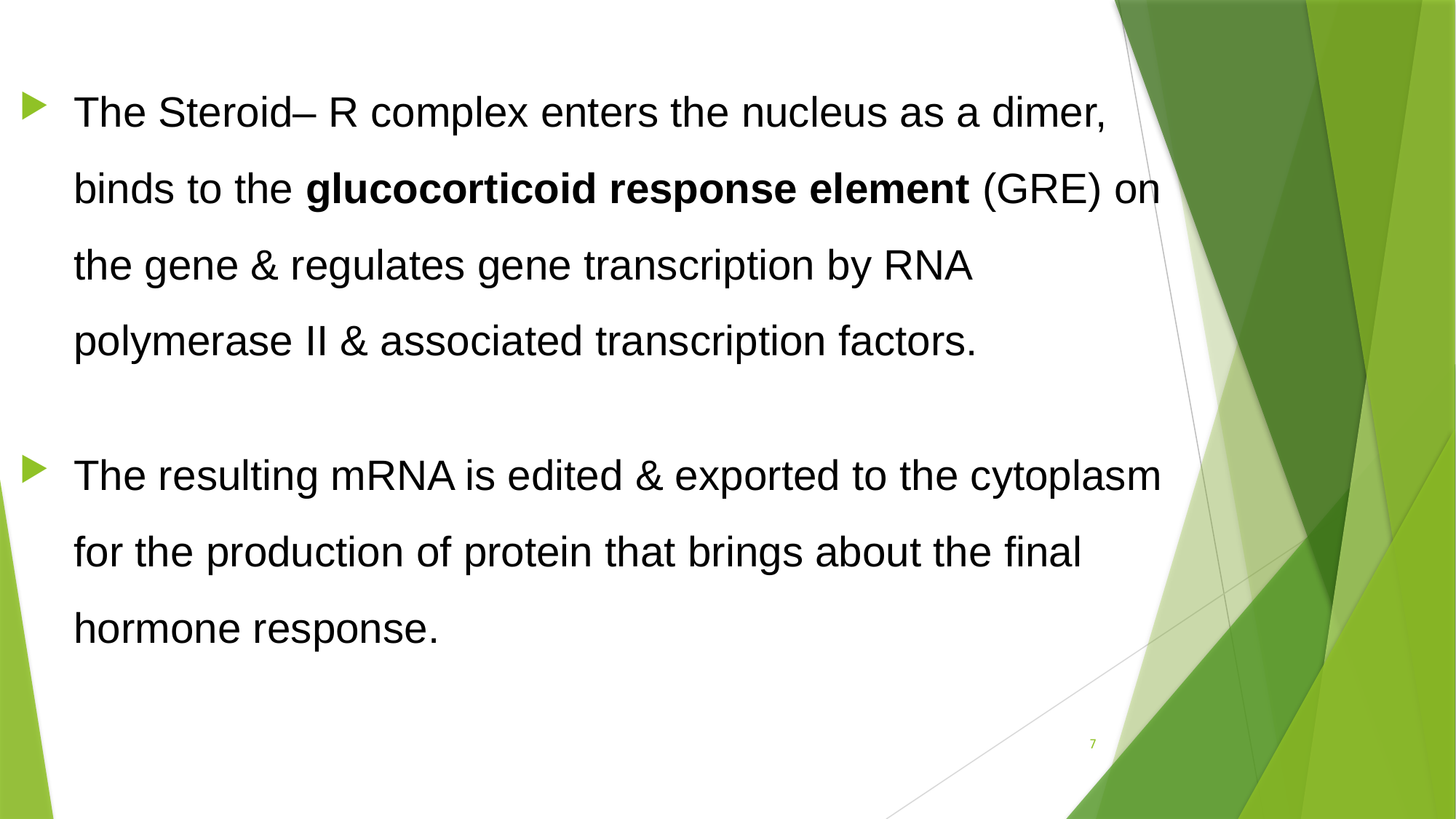

The Steroid– R complex enters the nucleus as a dimer, binds to the glucocorticoid response element (GRE) on the gene & regulates gene transcription by RNA polymerase II & associated transcription factors.

The resulting mRNA is edited & exported to the cytoplasm for the production of protein that brings about the final hormone response.
7